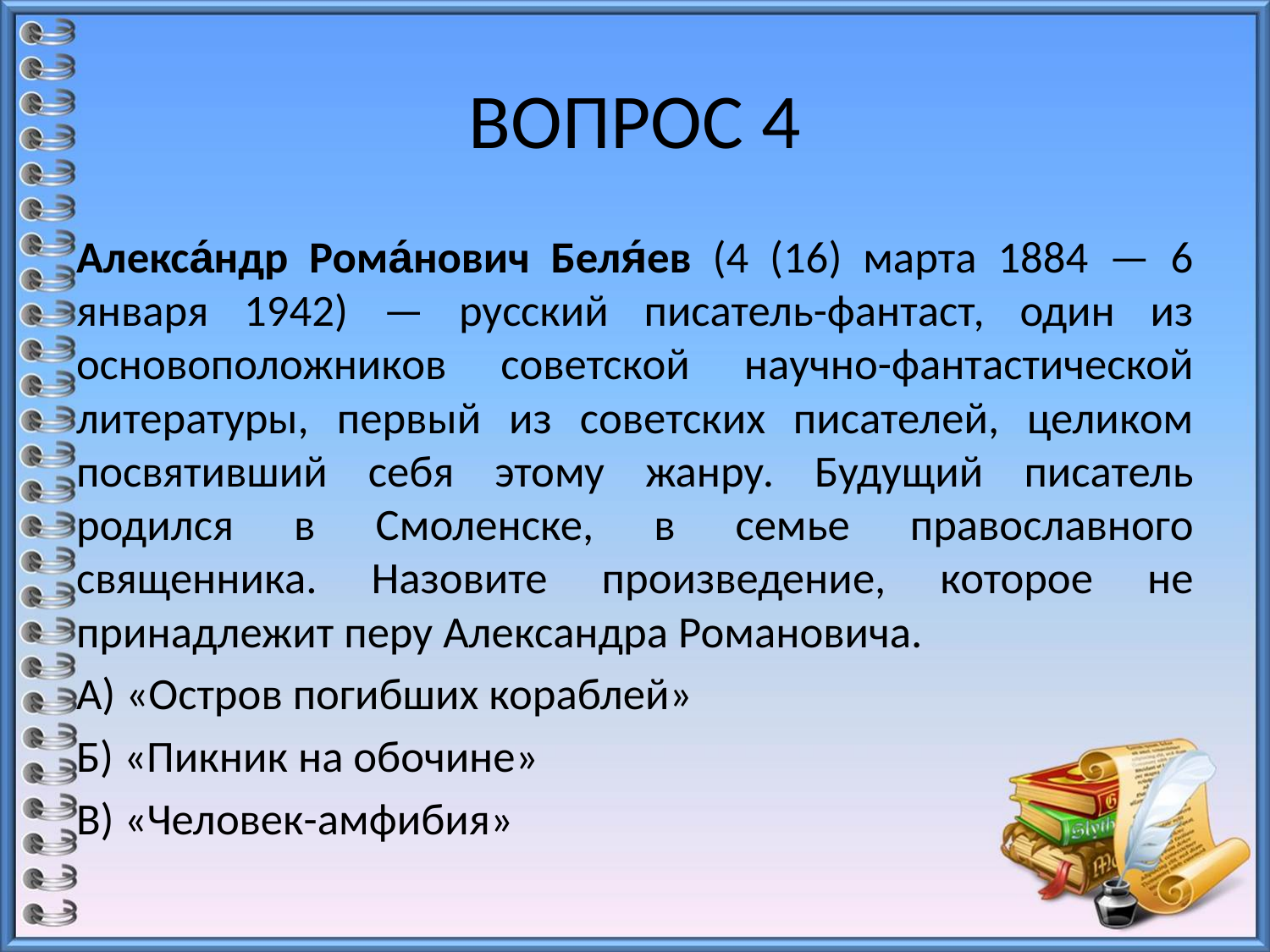

# ВОПРОС 4
Алекса́ндр Рома́нович Беля́ев (4 (16) марта 1884 — 6 января 1942) — русский писатель-фантаст, один из основоположников советской научно-фантастической литературы, первый из советских писателей, целиком посвятивший себя этому жанру. Будущий писатель родился в Смоленске, в семье православного священника. Назовите произведение, которое не принадлежит перу Александра Романовича.
А) «Остров погибших кораблей»
Б) «Пикник на обочине»
В) «Человек-амфибия»